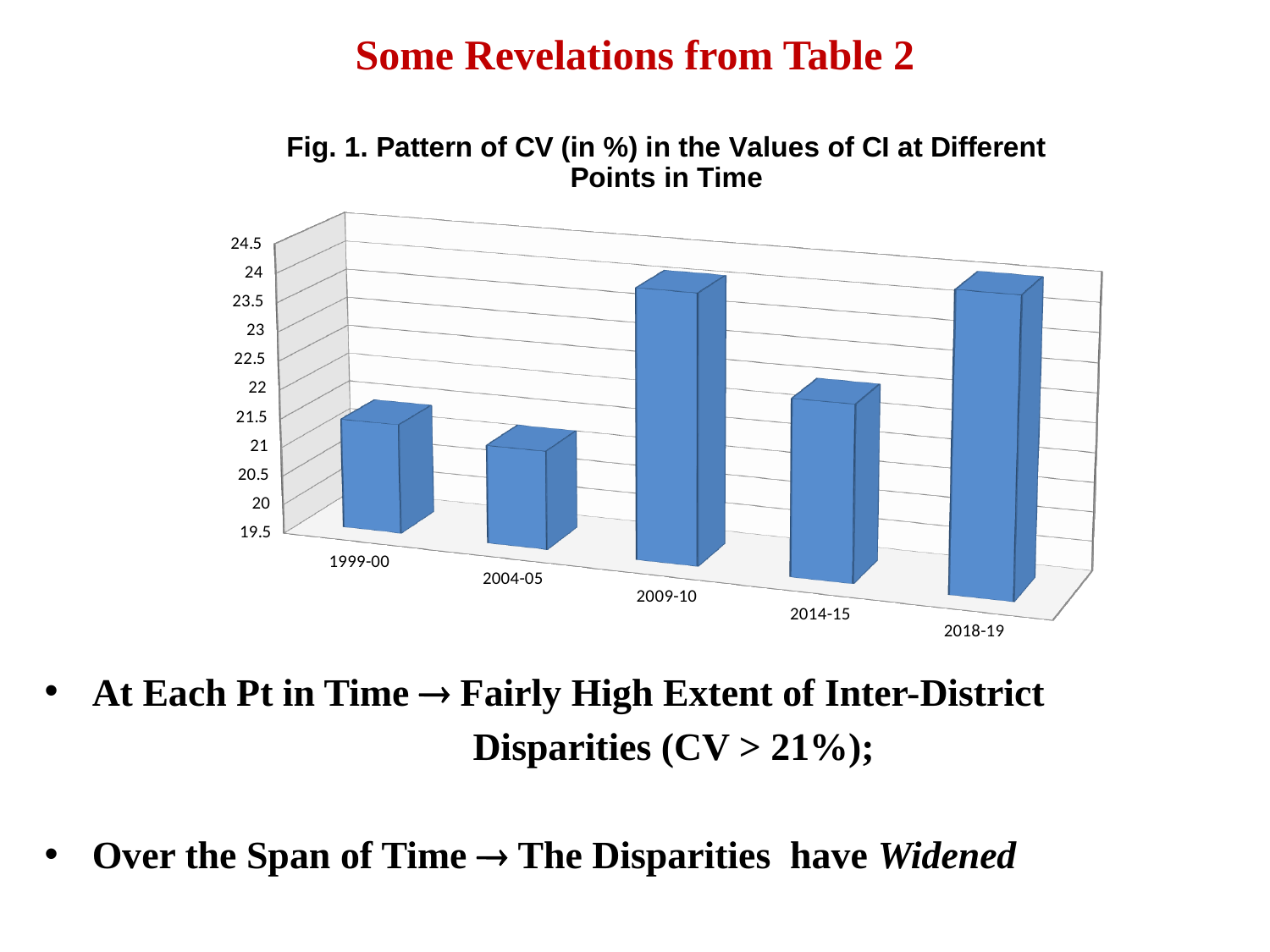

# Some Revelations from Table 2

At Each Pt in Time → Fairly High Extent of Inter-District
                                            Disparities (CV > 21%);

Over the Span of Time → The Disparities  have Widened

[unsupported chart]